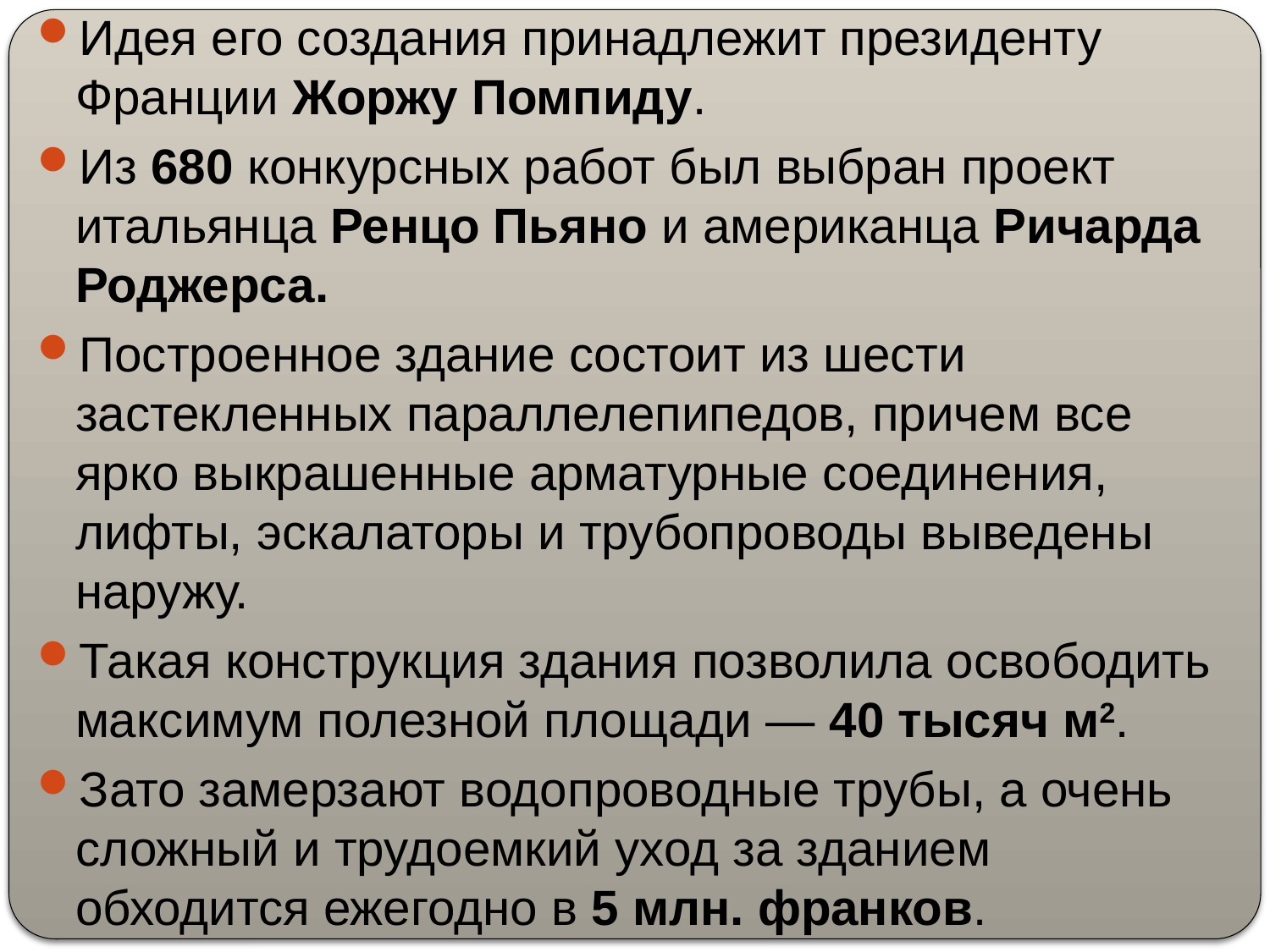

Идея его создания принадлежит президенту Франции Жоржу Помпиду.
Из 680 конкурсных работ был выбран проект итальянца Ренцо Пьяно и американца Ричарда Роджерса.
Построенное здание состоит из шести застекленных параллелепипедов, причем все ярко выкрашенные арматурные соединения, лифты, эскалаторы и трубопроводы выведены наружу.
Такая конструкция здания позволила освободить максимум полезной площади — 40 тысяч м2.
Зато замерзают водопроводные трубы, а очень сложный и трудоемкий уход за зданием обходится ежегодно в 5 млн. франков.